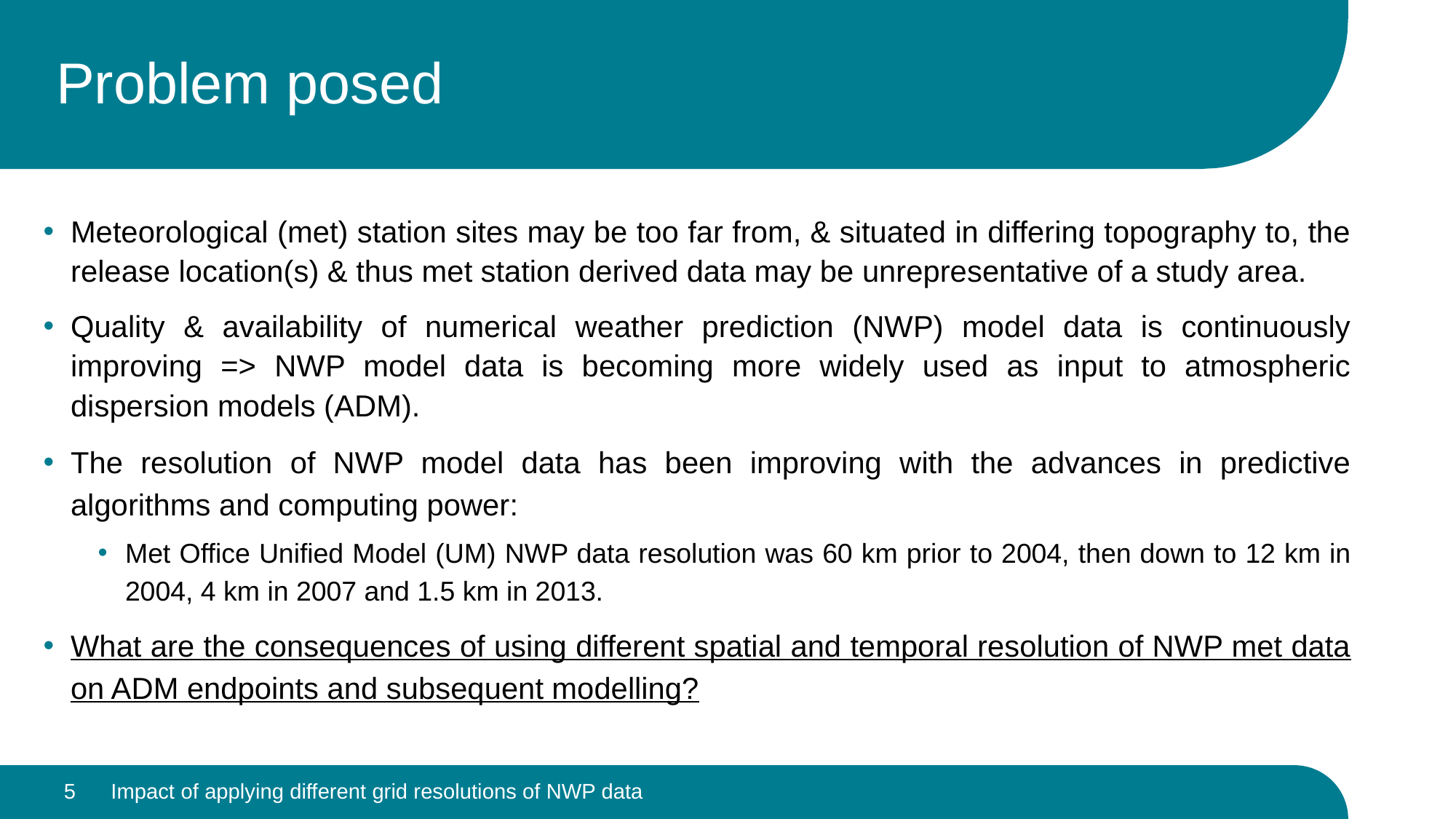

# Problem posed
Meteorological (met) station sites may be too far from, & situated in differing topography to, the release location(s) & thus met station derived data may be unrepresentative of a study area.
Quality & availability of numerical weather prediction (NWP) model data is continuously improving => NWP model data is becoming more widely used as input to atmospheric dispersion models (ADM).
The resolution of NWP model data has been improving with the advances in predictive algorithms and computing power:
Met Office Unified Model (UM) NWP data resolution was 60 km prior to 2004, then down to 12 km in 2004, 4 km in 2007 and 1.5 km in 2013.
What are the consequences of using different spatial and temporal resolution of NWP met data on ADM endpoints and subsequent modelling?
5
Impact of applying different grid resolutions of NWP data